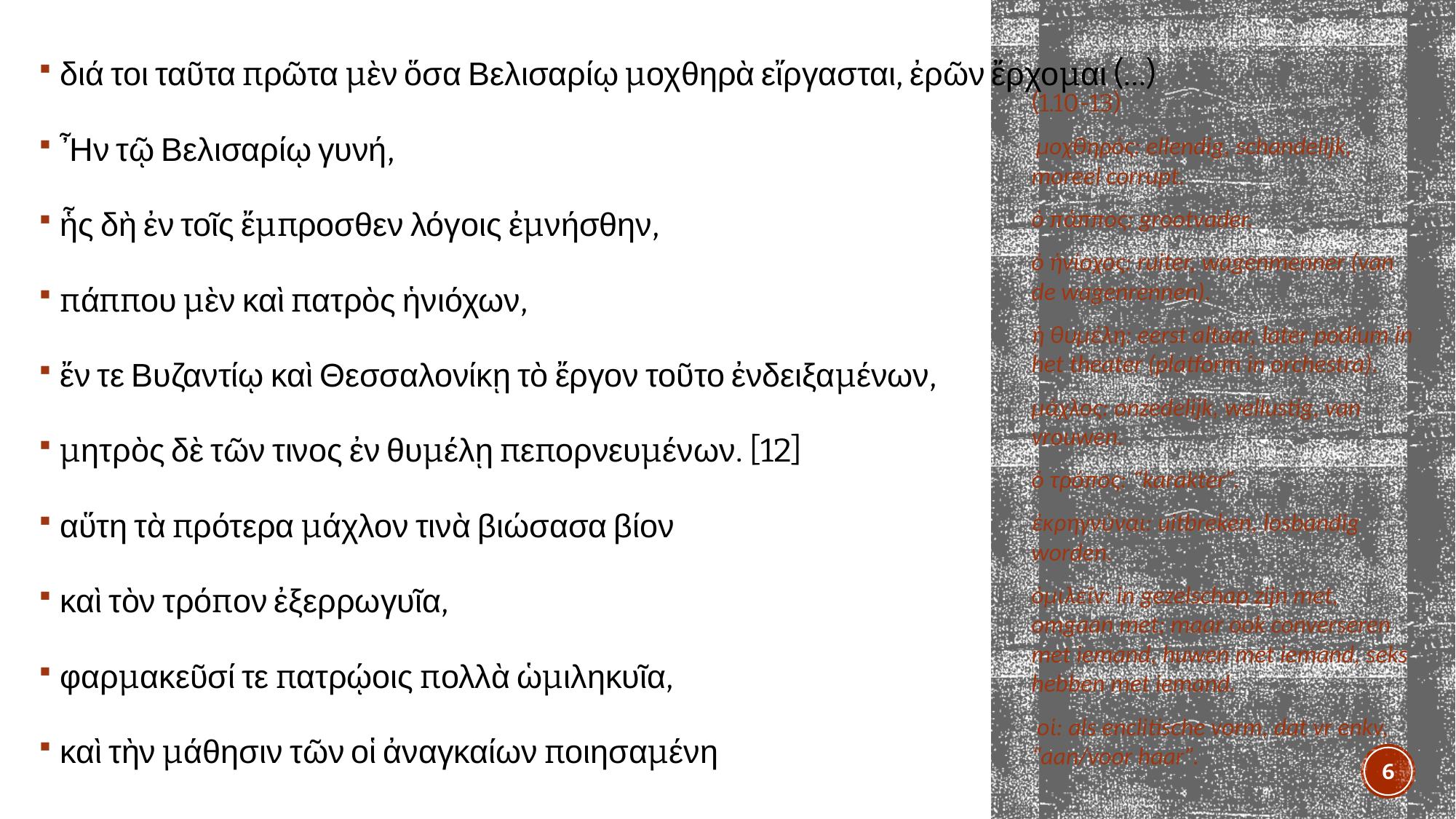

διά τοι ταῦτα πρῶτα μὲν ὅσα Βελισαρίῳ μοχθηρὰ εἴργασται, ἐρῶν ἔρχομαι (…)
Ἦν τῷ Βελισαρίῳ γυνή,
ἧς δὴ ἐν τοῖς ἔμπροσθεν λόγοις ἐμνήσθην,
πάππου μὲν καὶ πατρὸς ἡνιόχων,
ἔν τε Βυζαντίῳ καὶ Θεσσαλονίκῃ τὸ ἔργον τοῦτο ἐνδειξαμένων,
μητρὸς δὲ τῶν τινος ἐν θυμέλῃ πεπορνευμένων. [12]
αὕτη τὰ πρότερα μάχλον τινὰ βιώσασα βίον
καὶ τὸν τρόπον ἐξερρωγυῖα,
φαρμακεῦσί τε πατρῴοις πολλὰ ὡμιληκυῖα,
καὶ τὴν μάθησιν τῶν οἱ ἀναγκαίων ποιησαμένη
(1.10-13)
 μοχθηρός: ellendig, schandelijk, moreel corrupt.
ὁ πάππος: grootvader.
ὁ ἡνίοχος: ruiter, wagenmenner (van de wagenrennen).
ἡ θυμέλη: eerst altaar, later podium in het theater (platform in orchestra).
μάχλος: onzedelijk, wellustig, van vrouwen.
ὁ τρόπος: “karakter”.
ἐκρηγνύναι: uitbreken, losbandig worden.
ὁμιλεῖν: in gezelschap zijn met, omgaan met; maar ook converseren met iemand, huwen met iemand, seks hebben met iemand.
 οἱ: als enclitische vorm, dat vr enkv, “aan/voor haar”.
6